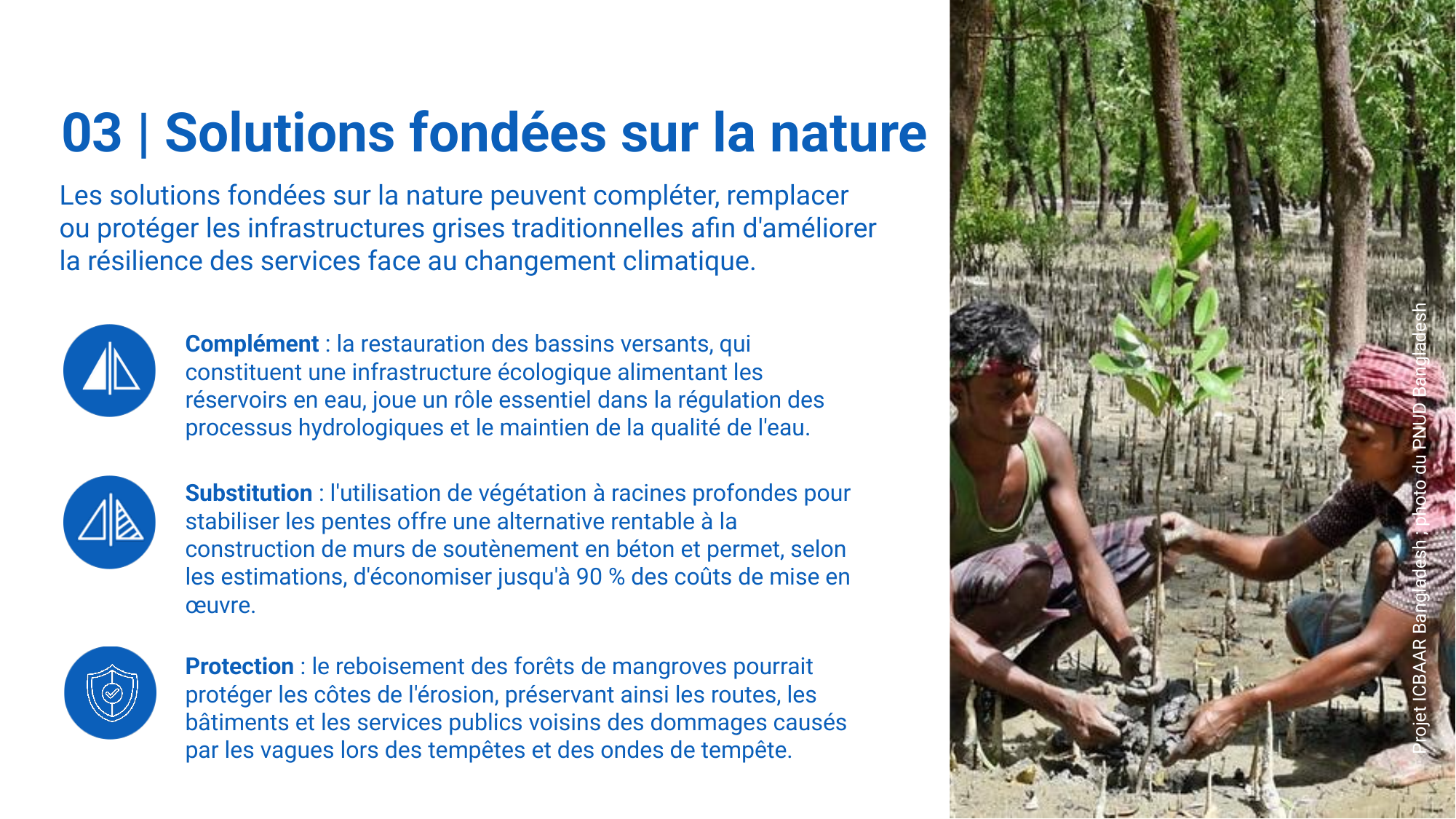

03 | Solutions fondées sur la nature
Les solutions fondées sur la nature peuvent compléter, remplacer ou protéger les infrastructures grises traditionnelles afin d'améliorer la résilience des services face au changement climatique.

Complément : la restauration des bassins versants, qui constituent une infrastructure écologique alimentant les réservoirs en eau, joue un rôle essentiel dans la régulation des processus hydrologiques et le maintien de la qualité de l'eau.

Projet ICBAAR Bangladesh ; photo du PNUD Bangladesh

Substitution : l'utilisation de végétation à racines profondes pour stabiliser les pentes offre une alternative rentable à la construction de murs de soutènement en béton et permet, selon les estimations, d'économiser jusqu'à 90 % des coûts de mise en œuvre.

Protection : le reboisement des forêts de mangroves pourrait protéger les côtes de l'érosion, préservant ainsi les routes, les bâtiments et les services publics voisins des dommages causés par les vagues lors des tempêtes et des ondes de tempête.

64